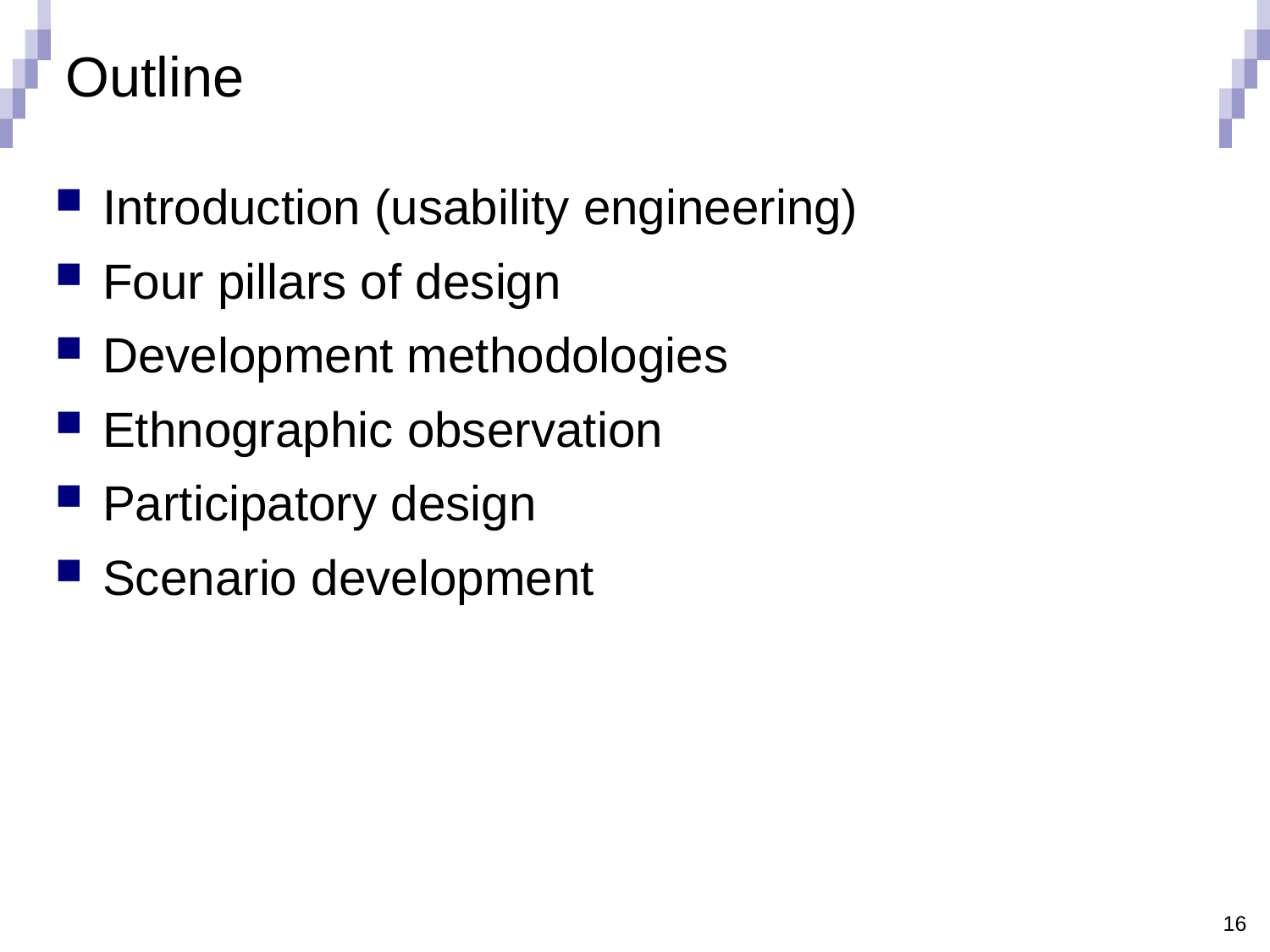

# Outline
Introduction (usability engineering)
Four pillars of design
Development methodologies
Ethnographic observation
Participatory design
Scenario development
16